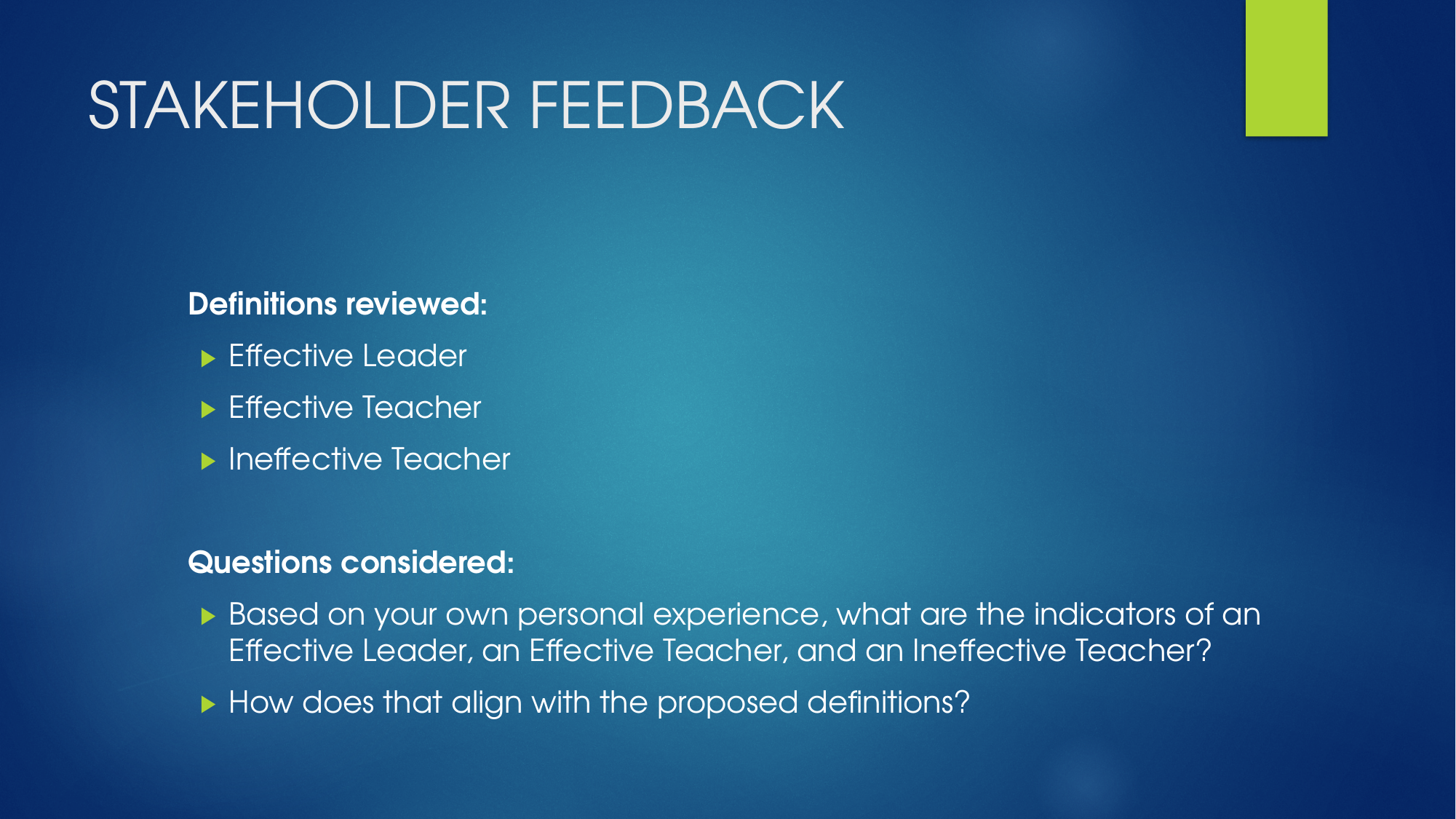

# STAKEHOLDER FEEDBACK
Definitions reviewed:
Effective Leader
Effective Teacher
Ineffective Teacher

Questions considered:
Based on your own personal experience, what are the indicators of an Effective Leader, an Effective Teacher, and an Ineffective Teacher?
How does that align with the proposed definitions?